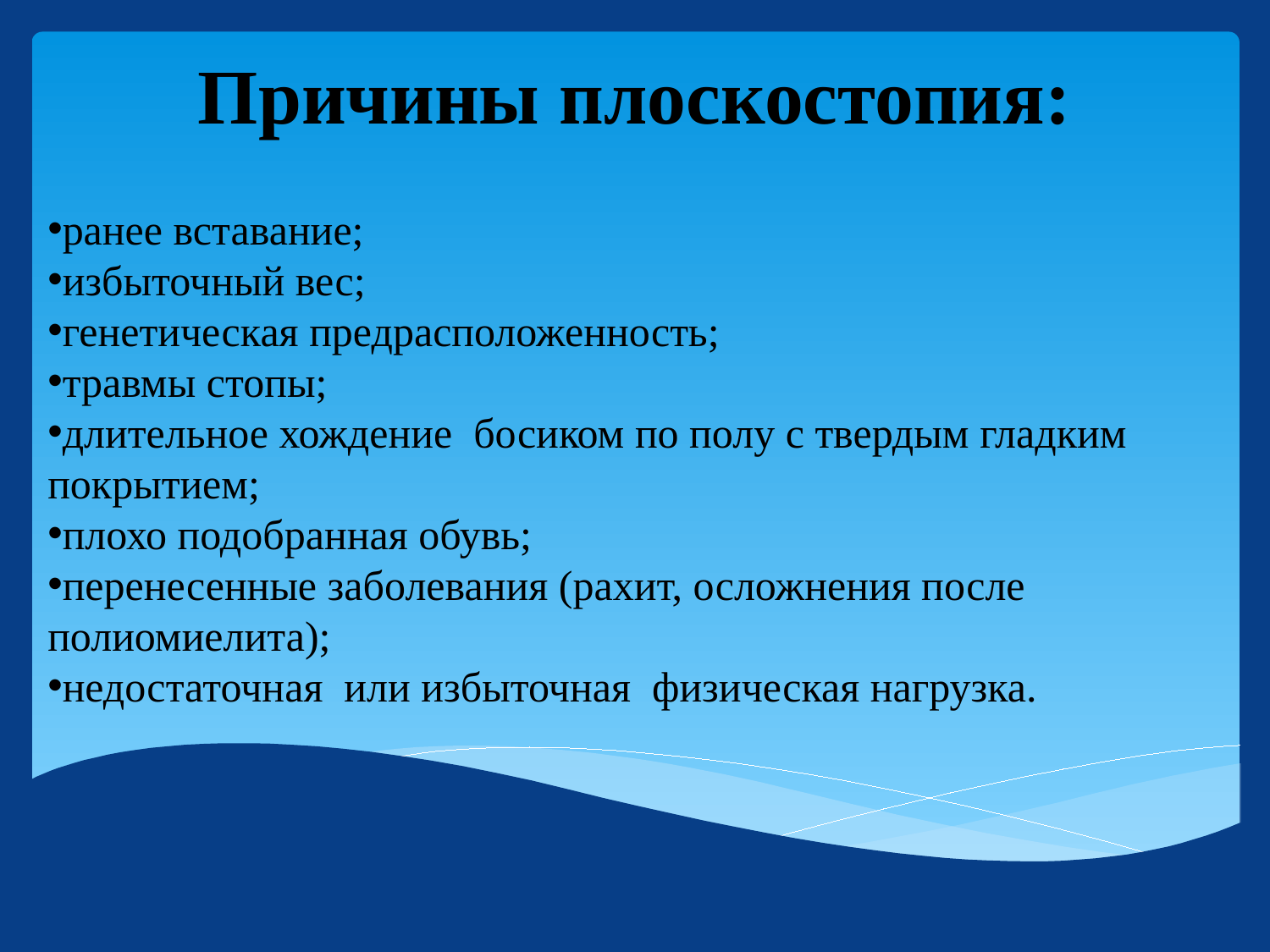

# Причины плоскостопия:
ранее вставание;
избыточный вес;
генетическая предрасположенность;
травмы стопы;
длительное хождение  босиком по полу с твердым гладким покрытием;
плохо подобранная обувь;
перенесенные заболевания (рахит, осложнения после полиомиелита);
недостаточная  или избыточная  физическая нагрузка.